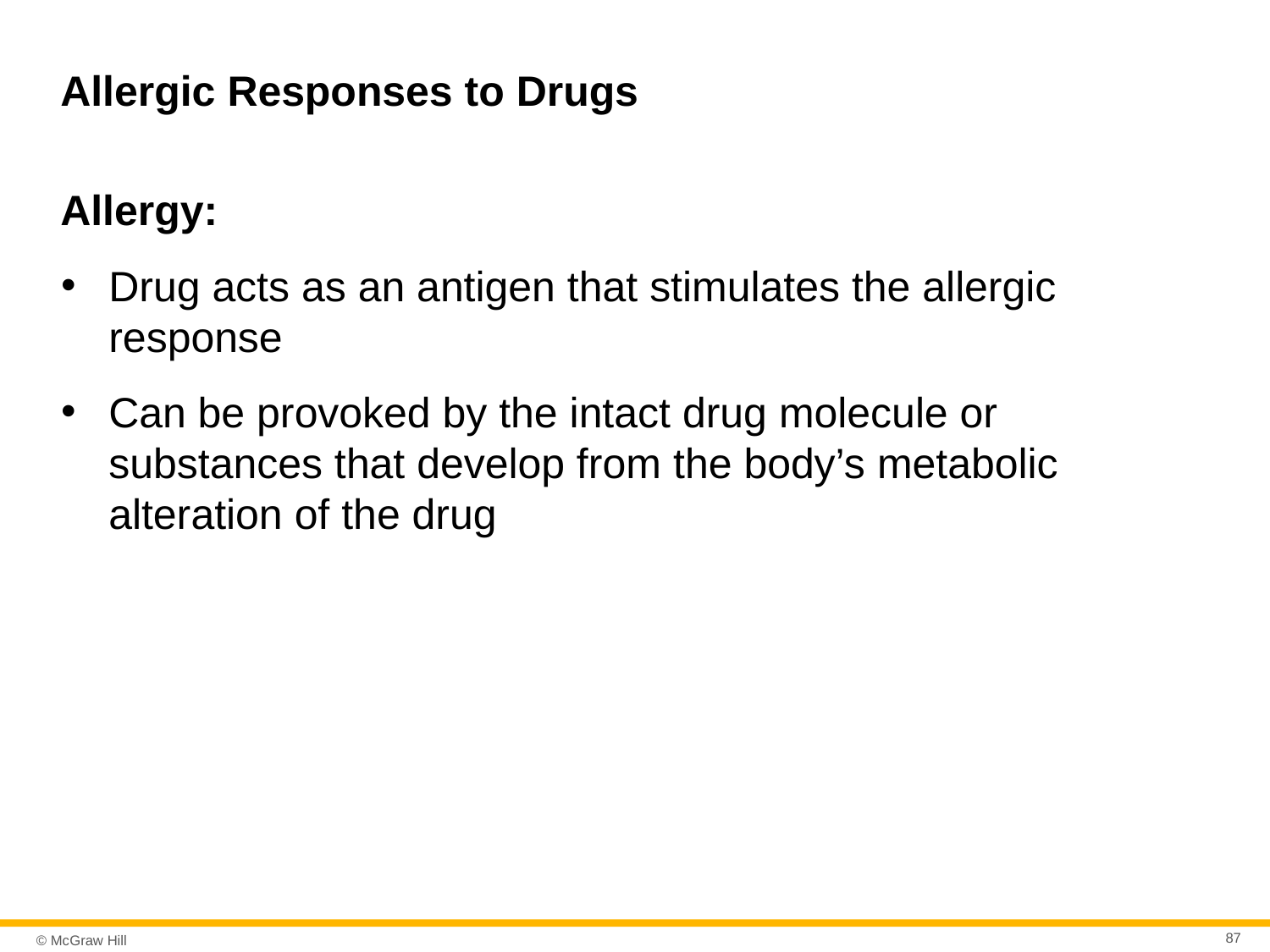

# Allergic Responses to Drugs
Allergy:
Drug acts as an antigen that stimulates the allergic response
Can be provoked by the intact drug molecule or substances that develop from the body’s metabolic alteration of the drug